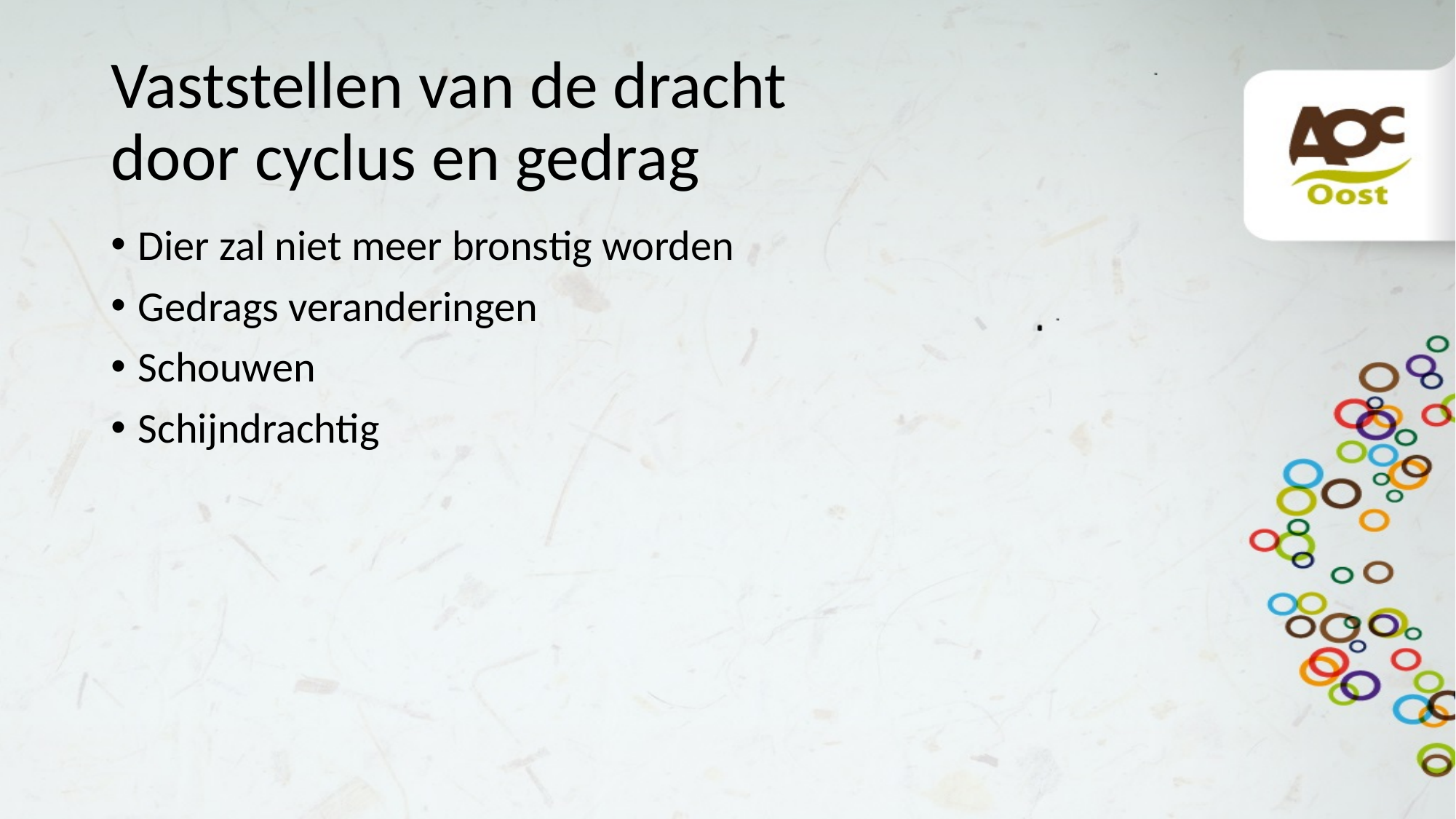

# Vaststellen van de dracht door cyclus en gedrag
Dier zal niet meer bronstig worden
Gedrags veranderingen
Schouwen
Schijndrachtig